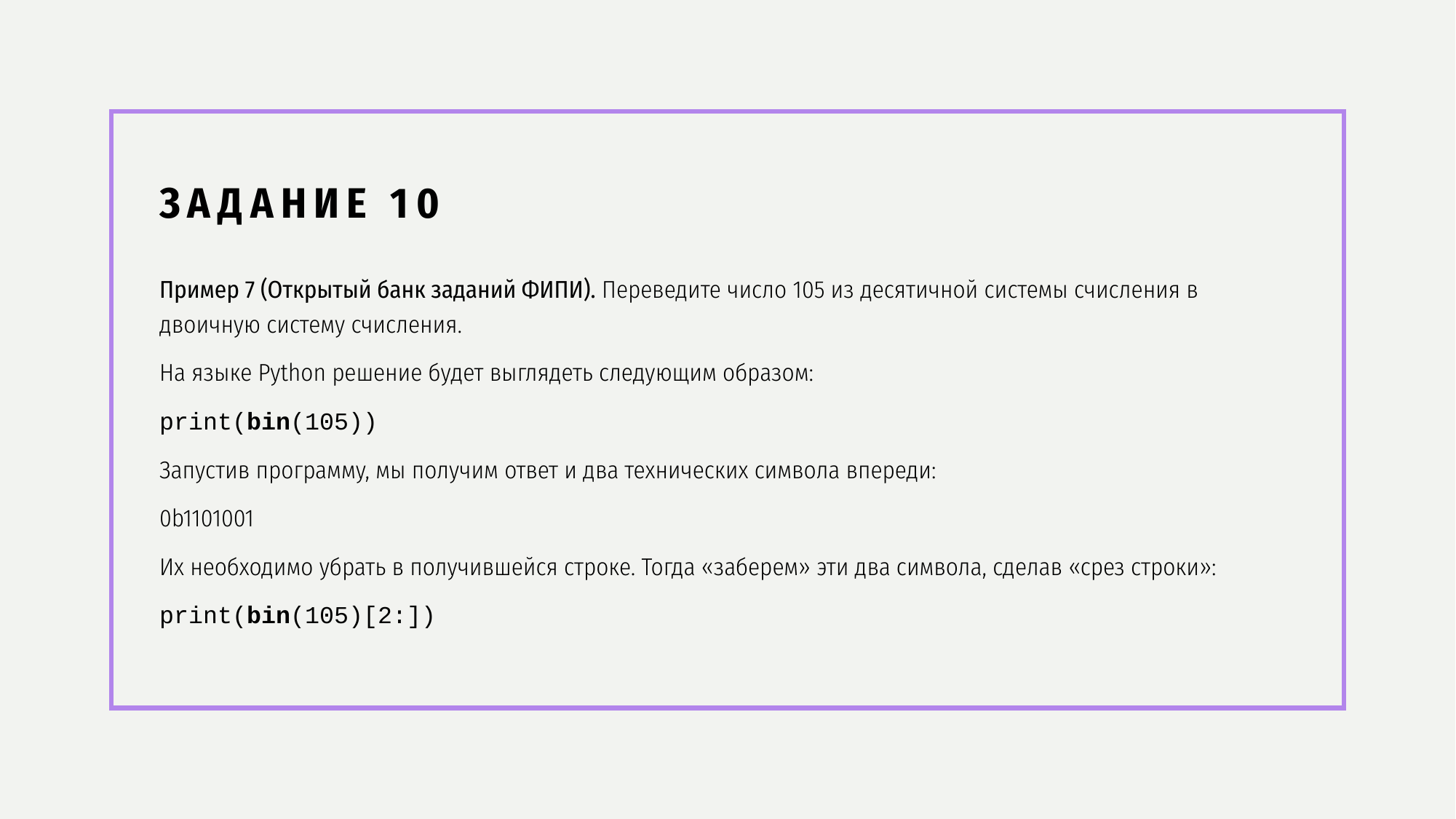

# Задание 10
Пример 7 (Открытый банк заданий ФИПИ). Переведите число 105 из десятичной системы счисления в двоичную систему счисления.
На языке Python решение будет выглядеть следующим образом:
print(bin(105))
Запустив программу, мы получим ответ и два технических символа впереди:
0b1101001
Их необходимо убрать в получившейся строке. Тогда «заберем» эти два символа, сделав «срез строки»:
print(bin(105)[2:])